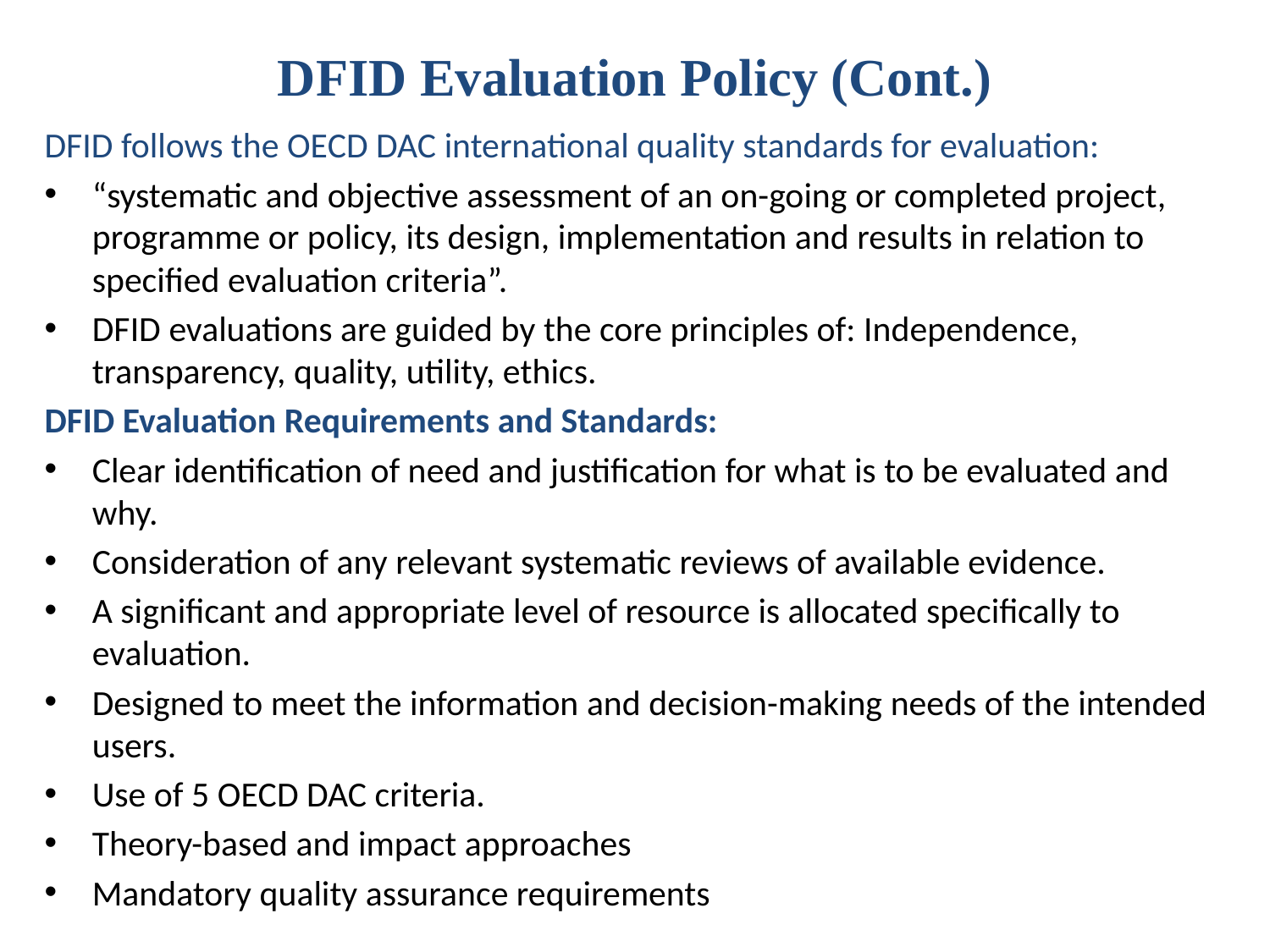

# DFID Evaluation Policy (Cont.)
DFID follows the OECD DAC international quality standards for evaluation:
“systematic and objective assessment of an on-going or completed project, programme or policy, its design, implementation and results in relation to specified evaluation criteria”.
DFID evaluations are guided by the core principles of: Independence, transparency, quality, utility, ethics.
DFID Evaluation Requirements and Standards:
Clear identification of need and justification for what is to be evaluated and why.
Consideration of any relevant systematic reviews of available evidence.
A significant and appropriate level of resource is allocated specifically to evaluation.
Designed to meet the information and decision-making needs of the intended users.
Use of 5 OECD DAC criteria.
Theory-based and impact approaches
Mandatory quality assurance requirements

For an evaluation to be classified as such, it must fulfil the 3 conditions of independence, transparency and robust methodology.

Relevance – extent to which objectives of a development initiative are consistent with the needs of those it intends to benefit.
Effectiveness – extent to which the planned results were achieved, or are expected to be achieved.
Efficiency – measure of how economically resources/inputs (funds/expertise/time) are converted into results.
Sustainability – actual or probable continuation of benefits from an inititative after major development assistance has been completed.
Impact – positive and negative, primary and secondary effects, direct/indirect, intended/unintended.

Recognition that not all criteria applied in every case, although each study should define which criteria were chosen and why, as well as the methods used to gather and analyse the data.

Mandatory for all evaluations to be independently QA’d during the design phase (entry) and at the draft final report (exit) stage.